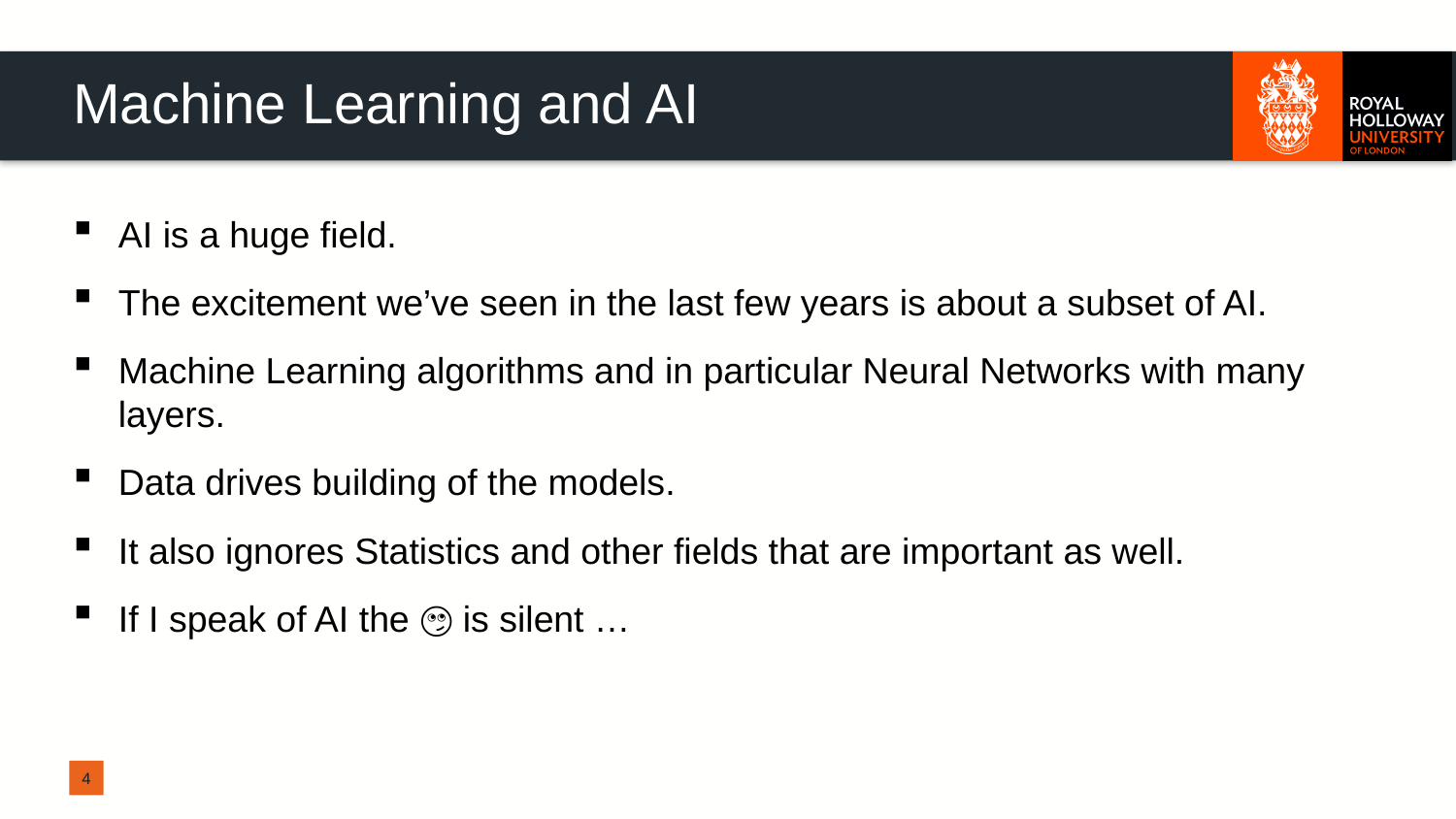

# Machine Learning and AI
AI is a huge field.
The excitement we’ve seen in the last few years is about a subset of AI.
Machine Learning algorithms and in particular Neural Networks with many layers.
Data drives building of the models.

It also ignores Statistics and other fields that are important as well.
If I speak of AI the 🙄 is silent …
4